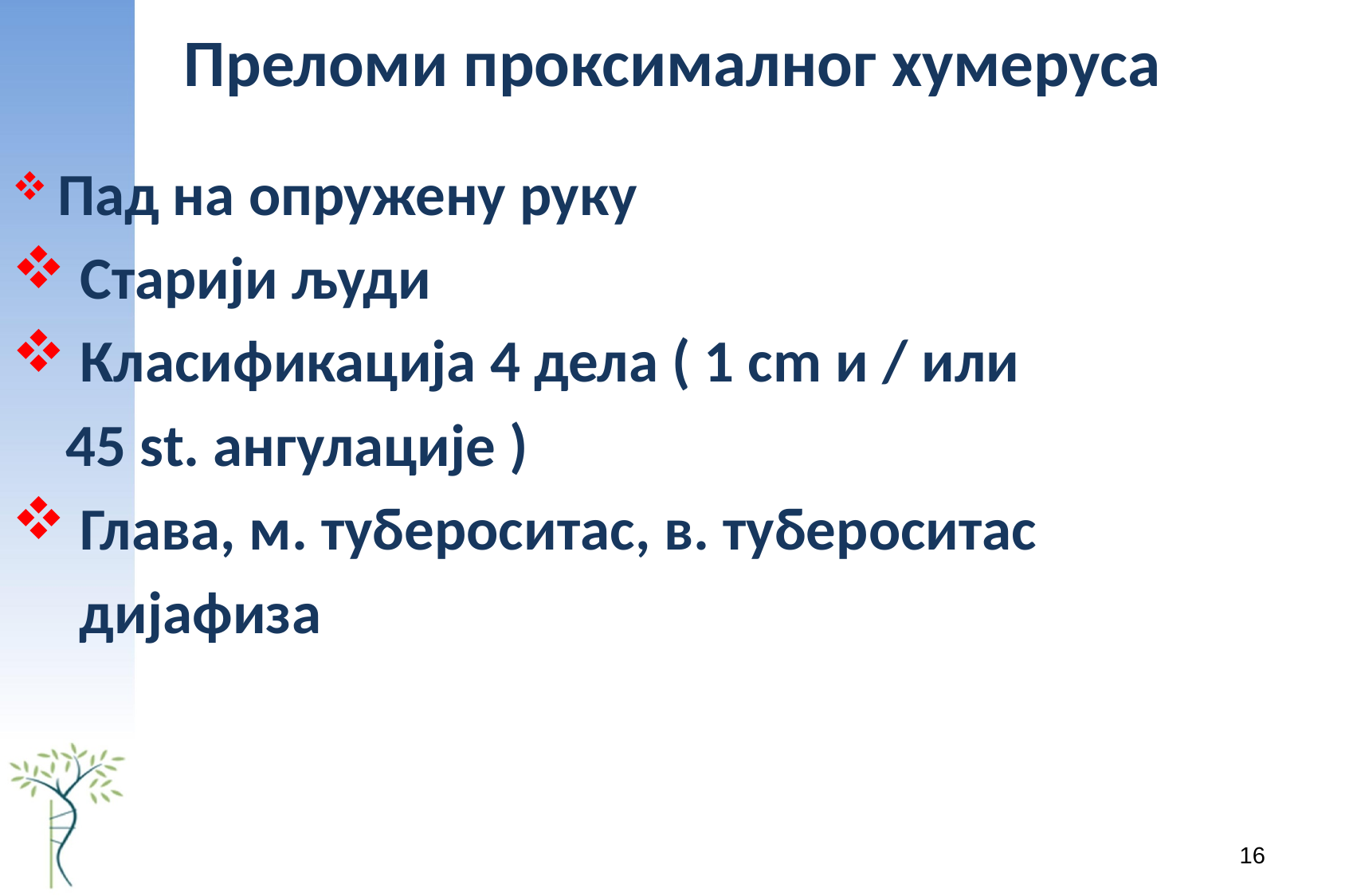

# Преломи проксималног хумеруса

 Пад на опружену руку
 Старији људи
 Класификација 4 дела ( 1 cm и / или
    45 st. ангулације )
 Глава, м. тубероситас, в. тубероситас
     дијафиза
16